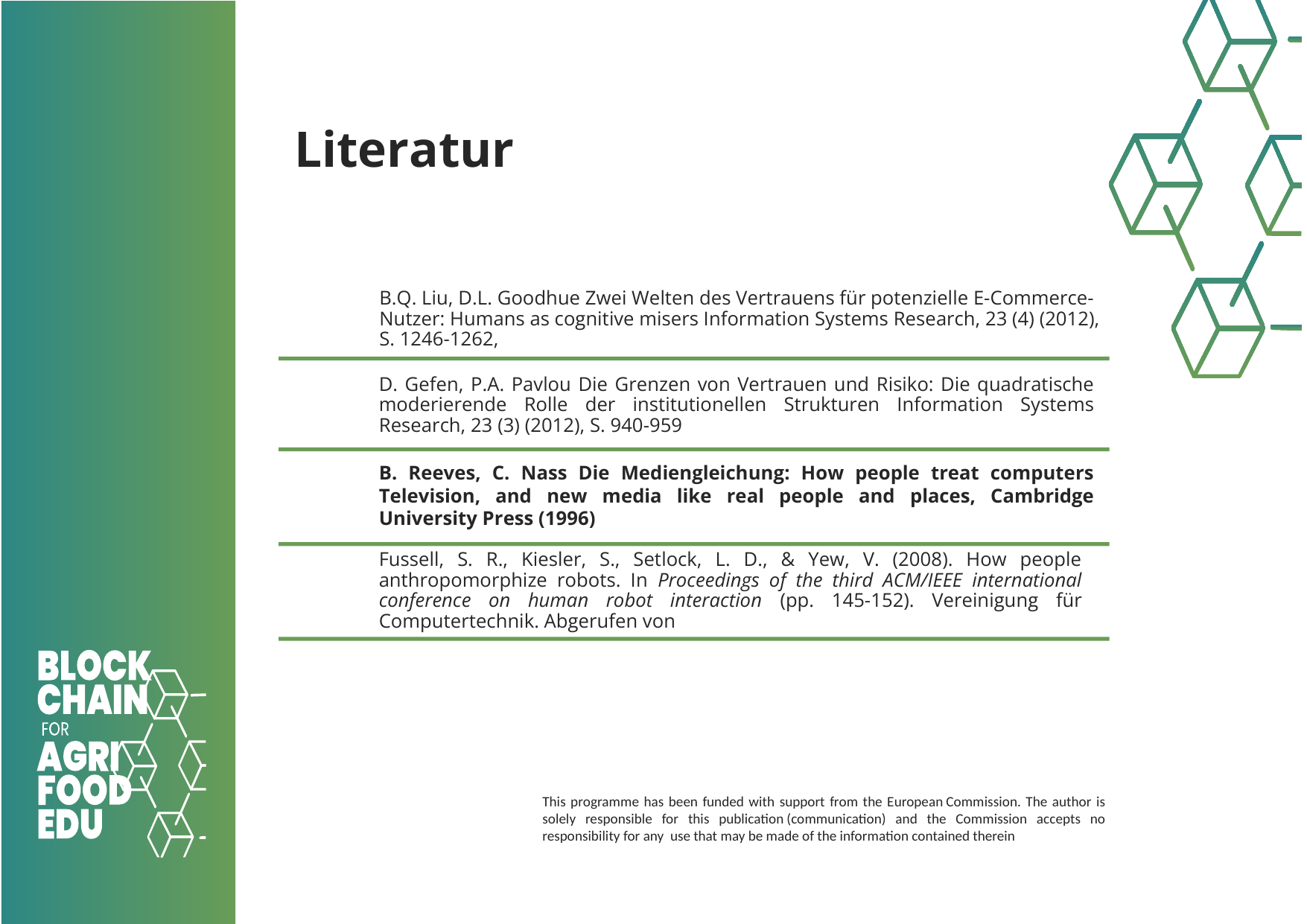

Literatur
B.Q. Liu, D.L. Goodhue Zwei Welten des Vertrauens für potenzielle E-Commerce-Nutzer: Humans as cognitive misers Information Systems Research, 23 (4) (2012), S. 1246-1262,

D. Gefen, P.A. Pavlou Die Grenzen von Vertrauen und Risiko: Die quadratische moderierende Rolle der institutionellen Strukturen Information Systems Research, 23 (3) (2012), S. 940-959

B. Reeves, C. Nass Die Mediengleichung: How people treat computers Television, and new media like real people and places, Cambridge University Press (1996)

Fussell, S. R., Kiesler, S., Setlock, L. D., & Yew, V. (2008). How people anthropomorphize robots. In Proceedings of the third ACM/IEEE international conference on human robot interaction (pp. 145-152). Vereinigung für Computertechnik. Abgerufen von